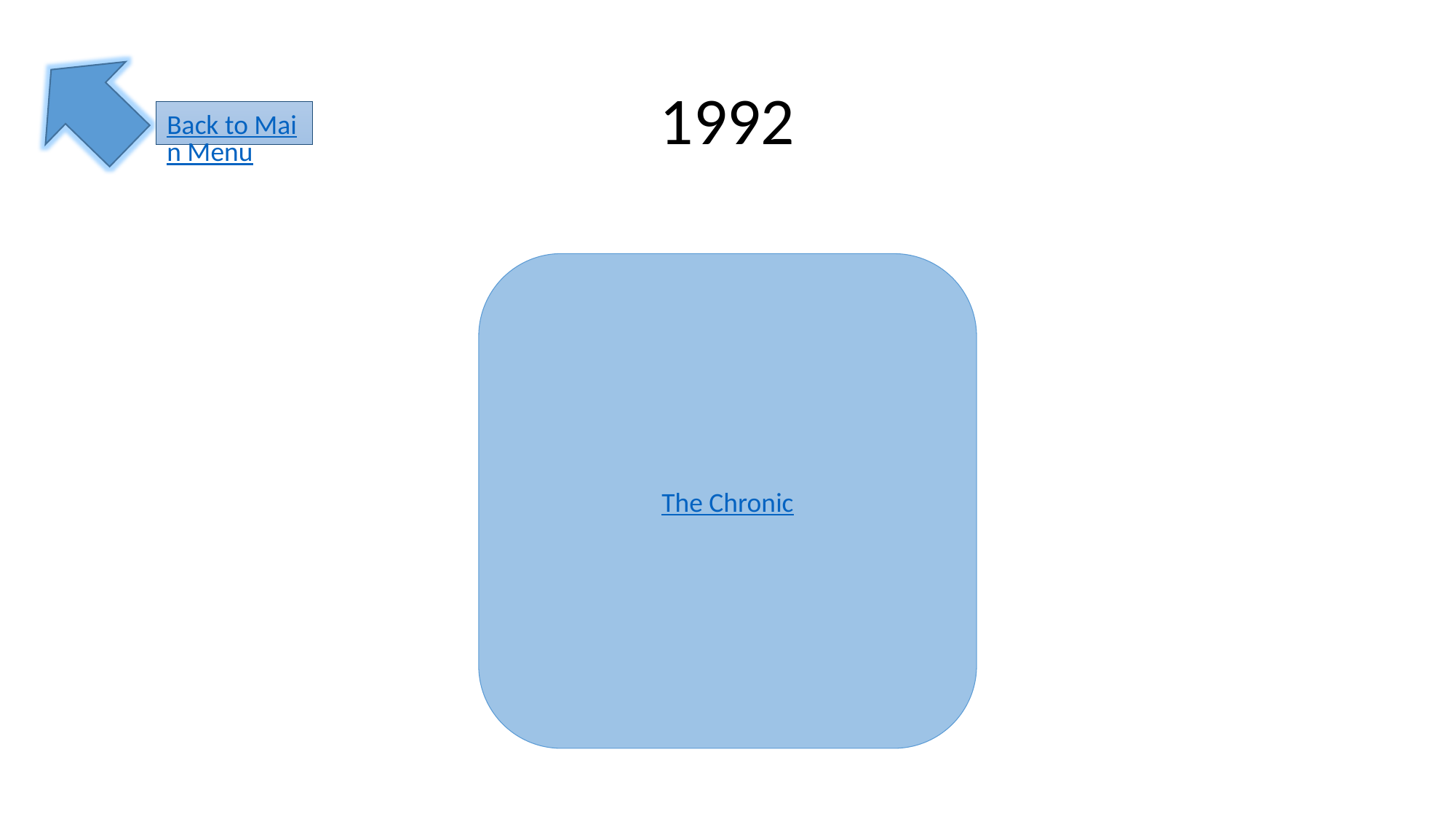

# 1992

Back to Main Menu
The Chronic